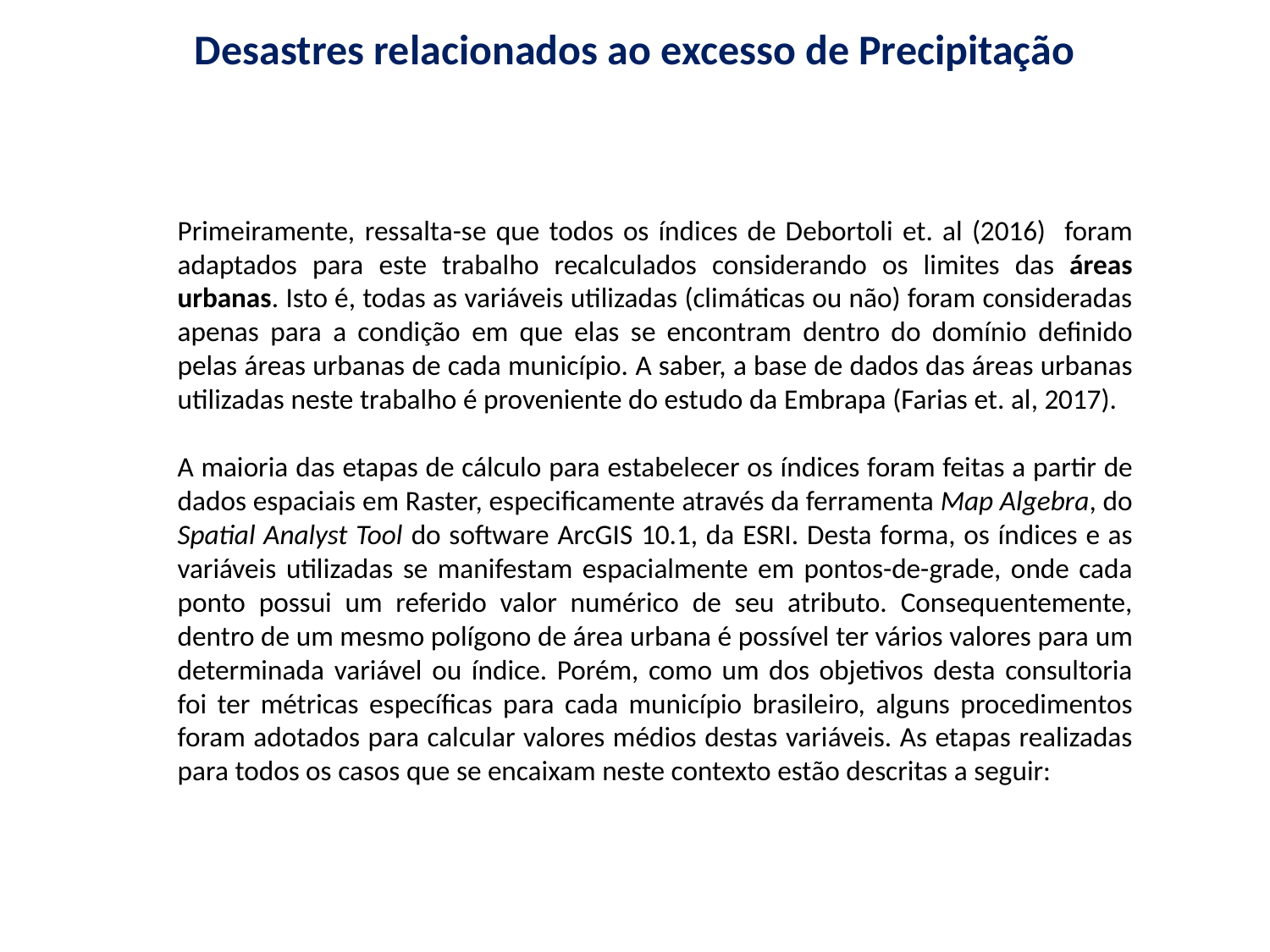

Desastres relacionados ao excesso de Precipitação
Primeiramente, ressalta-se que todos os índices de Debortoli et. al (2016)  foram adaptados para este trabalho recalculados considerando os limites das áreas urbanas. Isto é, todas as variáveis utilizadas (climáticas ou não) foram consideradas apenas para a condição em que elas se encontram dentro do domínio definido pelas áreas urbanas de cada município. A saber, a base de dados das áreas urbanas utilizadas neste trabalho é proveniente do estudo da Embrapa (Farias et. al, 2017).

A maioria das etapas de cálculo para estabelecer os índices foram feitas a partir de dados espaciais em Raster, especificamente através da ferramenta Map Algebra, do Spatial Analyst Tool do software ArcGIS 10.1, da ESRI. Desta forma, os índices e as variáveis utilizadas se manifestam espacialmente em pontos-de-grade, onde cada ponto possui um referido valor numérico de seu atributo. Consequentemente, dentro de um mesmo polígono de área urbana é possível ter vários valores para um determinada variável ou índice. Porém, como um dos objetivos desta consultoria foi ter métricas específicas para cada município brasileiro, alguns procedimentos foram adotados para calcular valores médios destas variáveis. As etapas realizadas para todos os casos que se encaixam neste contexto estão descritas a seguir: